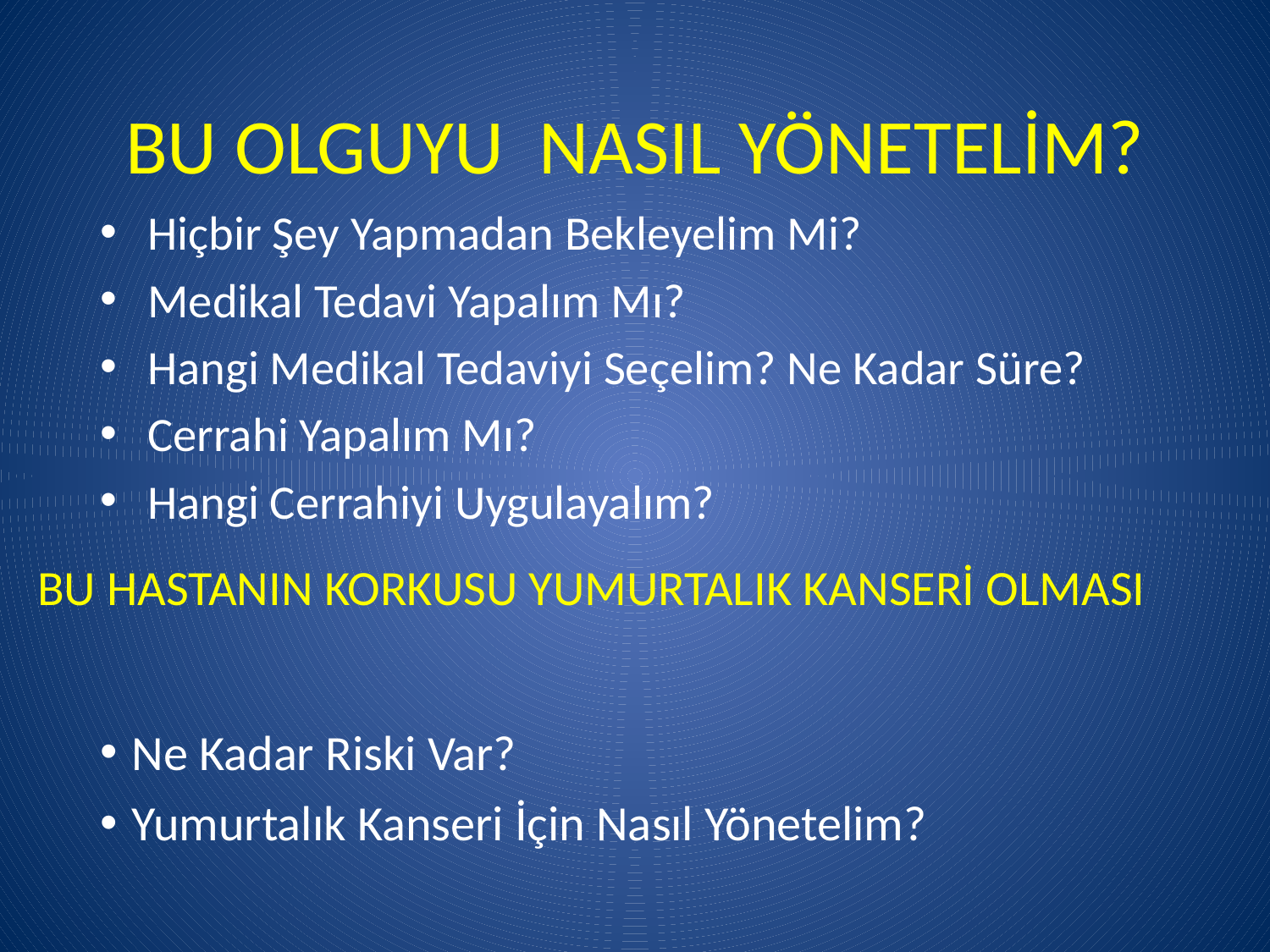

# BU OLGUYU  NASIL YÖNETELİM?
Hiçbir Şey Yapmadan Bekleyelim Mi?
Medikal Tedavi Yapalım Mı?
Hangi Medikal Tedaviyi Seçelim? Ne Kadar Süre?
Cerrahi Yapalım Mı?
Hangi Cerrahiyi Uygulayalım?
BU HASTANIN KORKUSU YUMURTALIK KANSERİ OLMASI
Ne Kadar Riski Var?
Yumurtalık Kanseri İçin Nasıl Yönetelim?